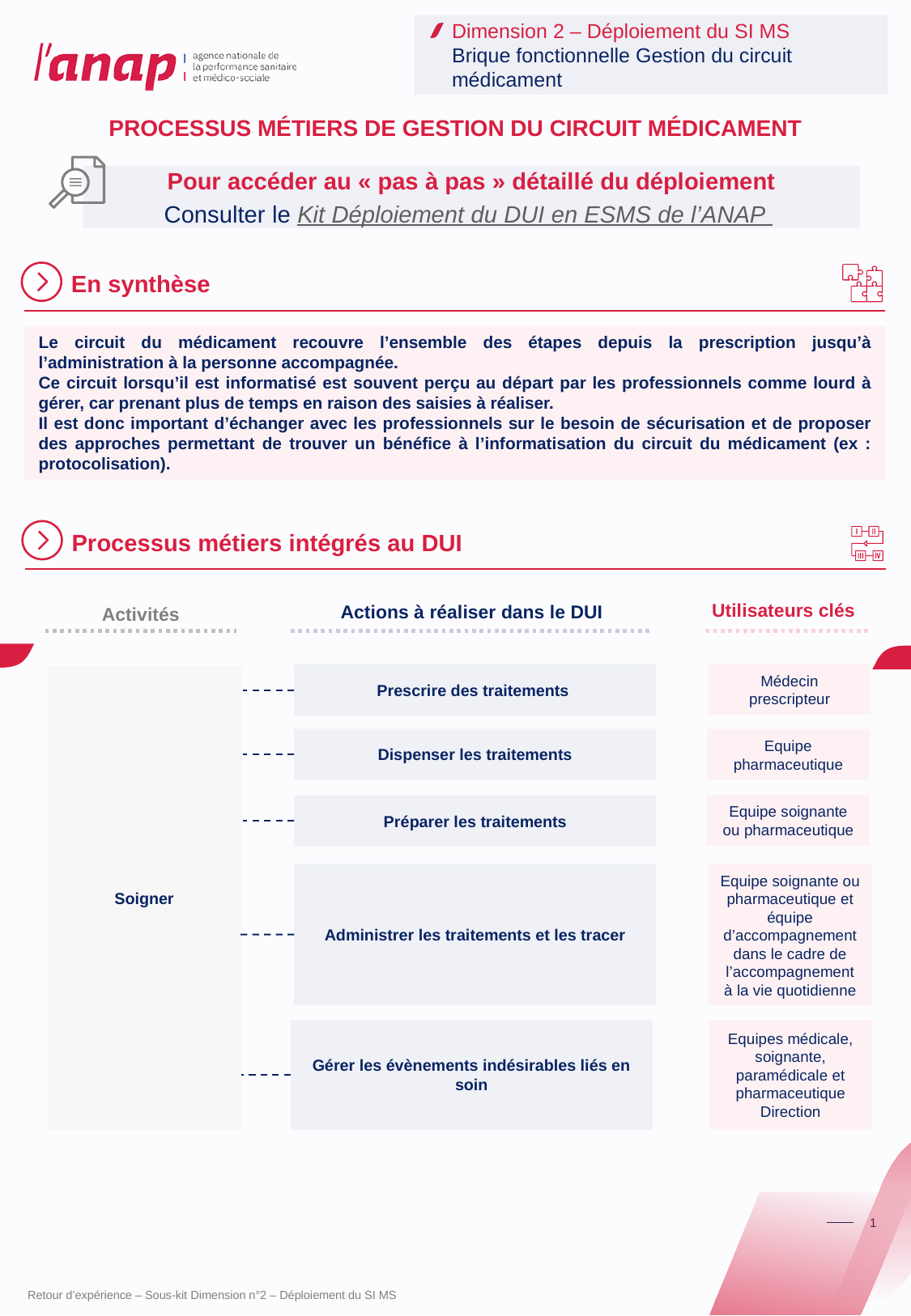

Dimension 2 – Déploiement du SI MS
Brique fonctionnelle Gestion du circuit médicament
Processus métiers de GESTION DU CIRCUIT MÉDICAMENT

Pour accéder au « pas à pas » détaillé du déploiement
Consulter le Kit Déploiement du DUI en ESMS de l’ANAP

En synthèse
Le circuit du médicament recouvre l’ensemble des étapes depuis la prescription jusqu’à l’administration à la personne accompagnée.
Ce circuit lorsqu’il est informatisé est souvent perçu au départ par les professionnels comme lourd à gérer, car prenant plus de temps en raison des saisies à réaliser.
Il est donc important d’échanger avec les professionnels sur le besoin de sécurisation et de proposer des approches permettant de trouver un bénéfice à l’informatisation du circuit du médicament (ex : protocolisation).

Processus métiers intégrés au DUI

Utilisateurs clés
Actions à réaliser dans le DUI
Activités
Médecin prescripteur
Prescrire des traitements
Soigner
Dispenser les traitements
Equipe pharmaceutique
Equipe soignante ou pharmaceutique
Préparer les traitements
Administrer les traitements et les tracer
Equipe soignante ou pharmaceutique et équipe d’accompagnement dans le cadre de l’accompagnement à la vie quotidienne
Gérer les évènements indésirables liés en soin
Equipes médicale, soignante, paramédicale et pharmaceutique
Direction

Retour d’expérience – Sous-kit Dimension n°2 – Déploiement du SI MS